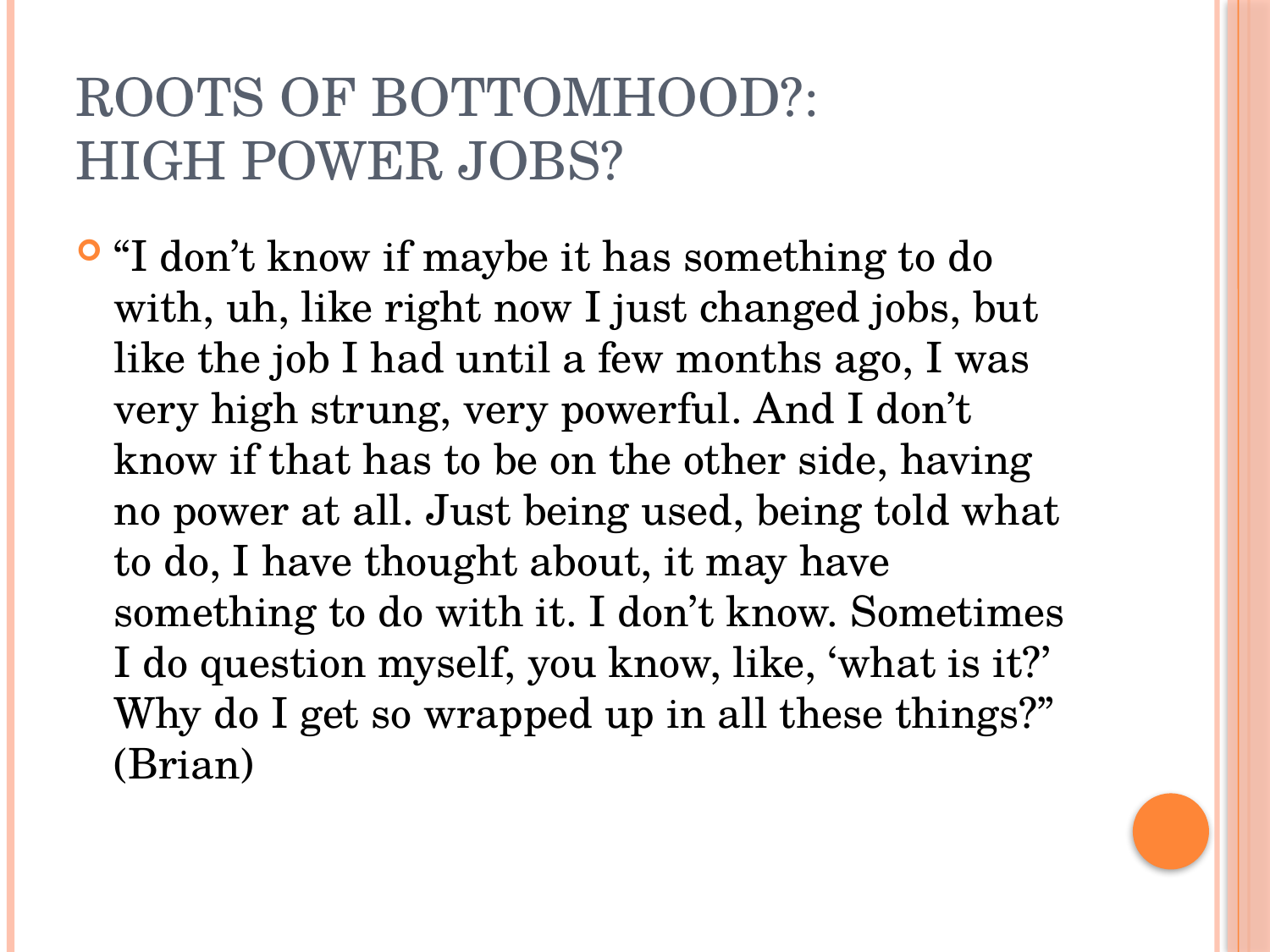

# Roots of Bottomhood?: High Power Jobs?
“I don’t know if maybe it has something to do with, uh, like right now I just changed jobs, but like the job I had until a few months ago, I was very high strung, very powerful. And I don’t know if that has to be on the other side, having no power at all. Just being used, being told what to do, I have thought about, it may have something to do with it. I don’t know. Sometimes I do question myself, you know, like, ‘what is it?’ Why do I get so wrapped up in all these things?”  (Brian)